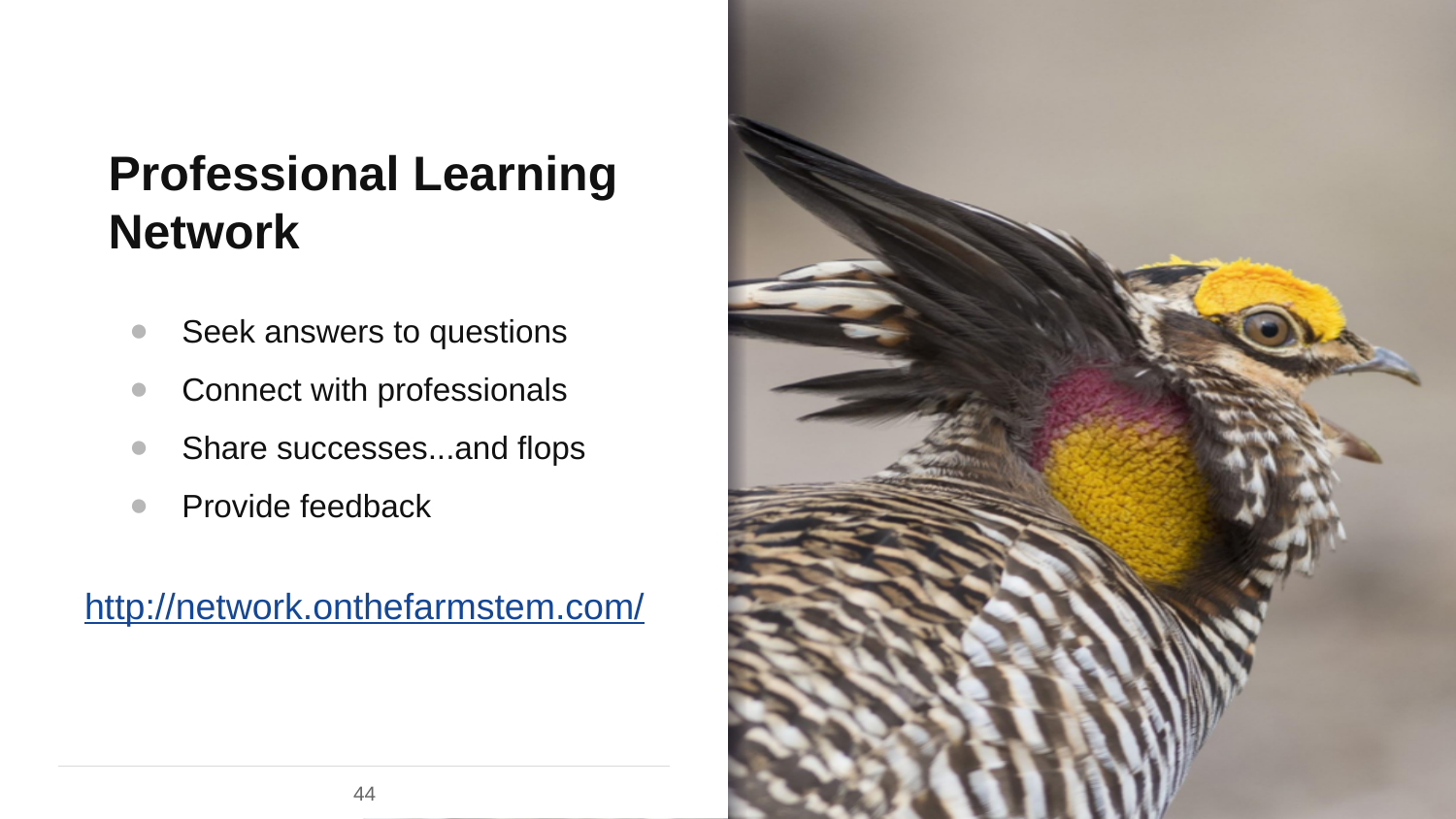

# Professional Learning Network
Seek answers to questions
Connect with professionals
Share successes...and flops
Provide feedback
http://network.onthefarmstem.com/
44